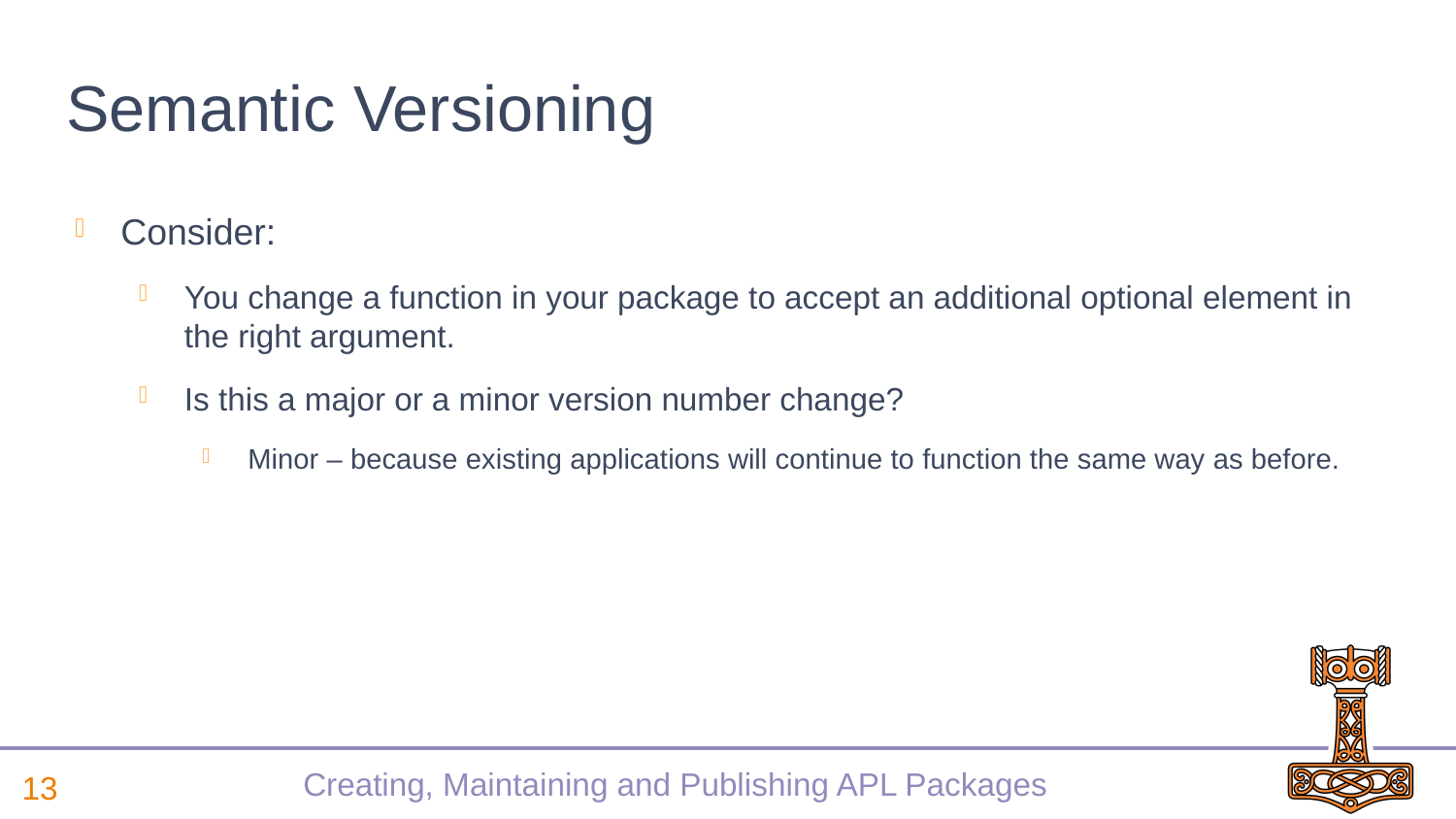

# Semantic Versioning
Consider:
You change a function in your package to accept an additional optional element in the right argument.
Is this a major or a minor version number change?
Minor – because existing applications will continue to function the same way as before.